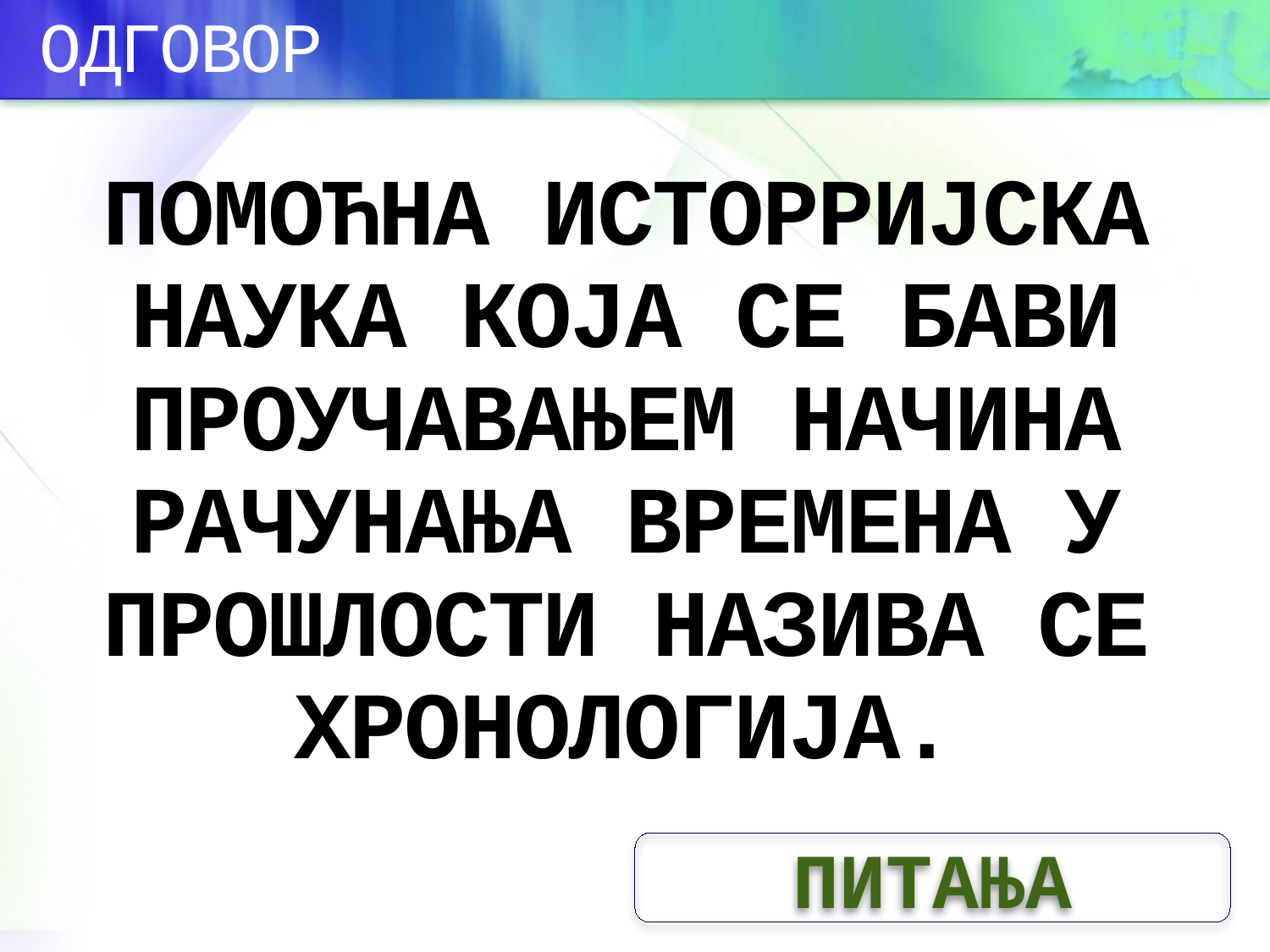

ОДГОВОР
# ПОМОЋНА ИСТОРРИЈСКА НАУКА КОЈА СЕ БАВИ ПРОУЧАВАЊЕМ НАЧИНА РАЧУНАЊА ВРЕМЕНА У ПРОШЛОСТИ НАЗИВА СЕ ХРОНОЛОГИЈА.
ПИТАЊА